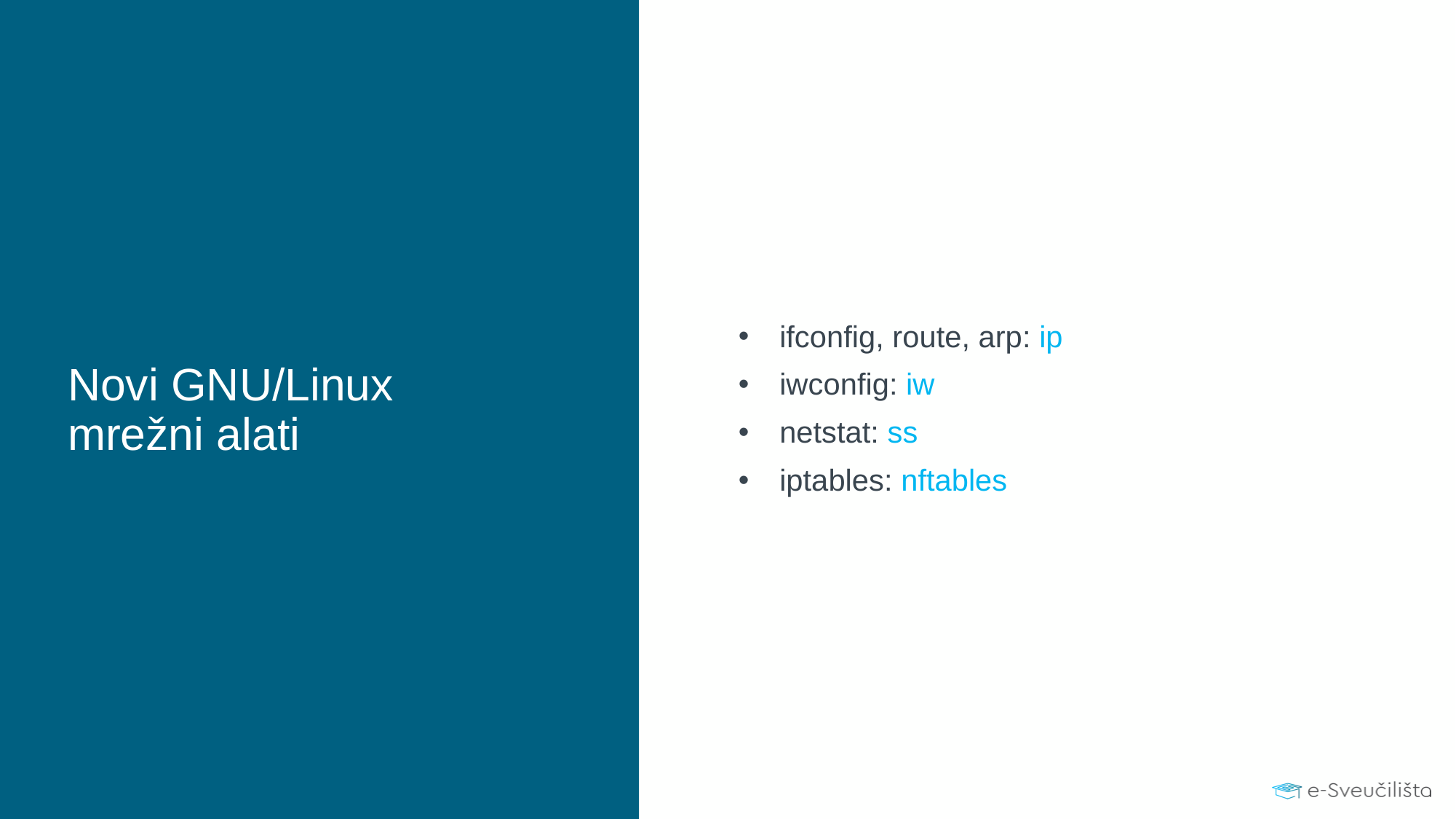

ifconfig, route, arp: ip
iwconfig: iw
netstat: ss
iptables: nftables
# Novi GNU/Linux mrežni alati